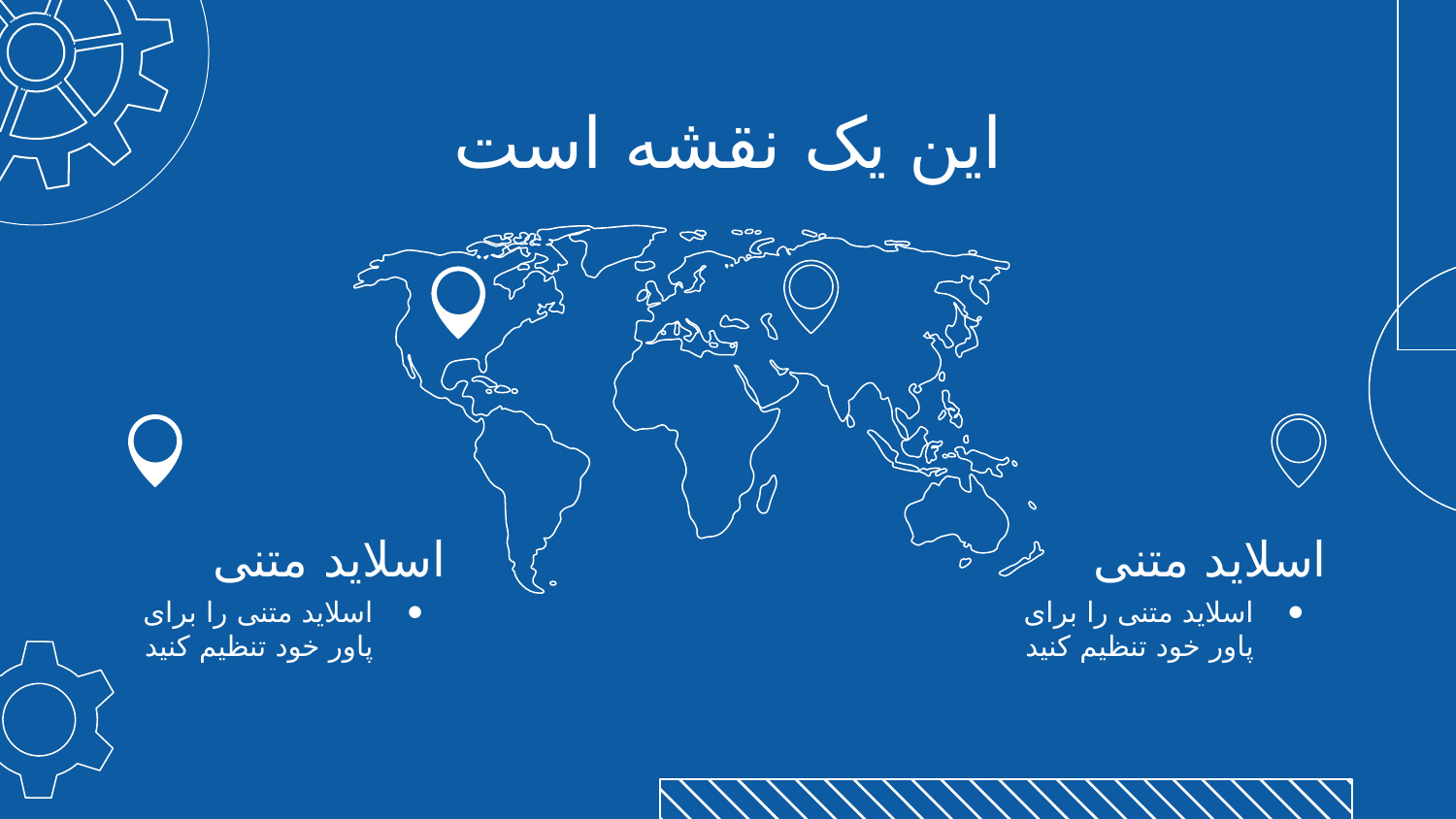

# این یک نقشه است

اسلاید متنی
اسلاید متنی
اسلاید متنی را برای پاور خود تنظیم کنید
اسلاید متنی را برای پاور خود تنظیم کنید